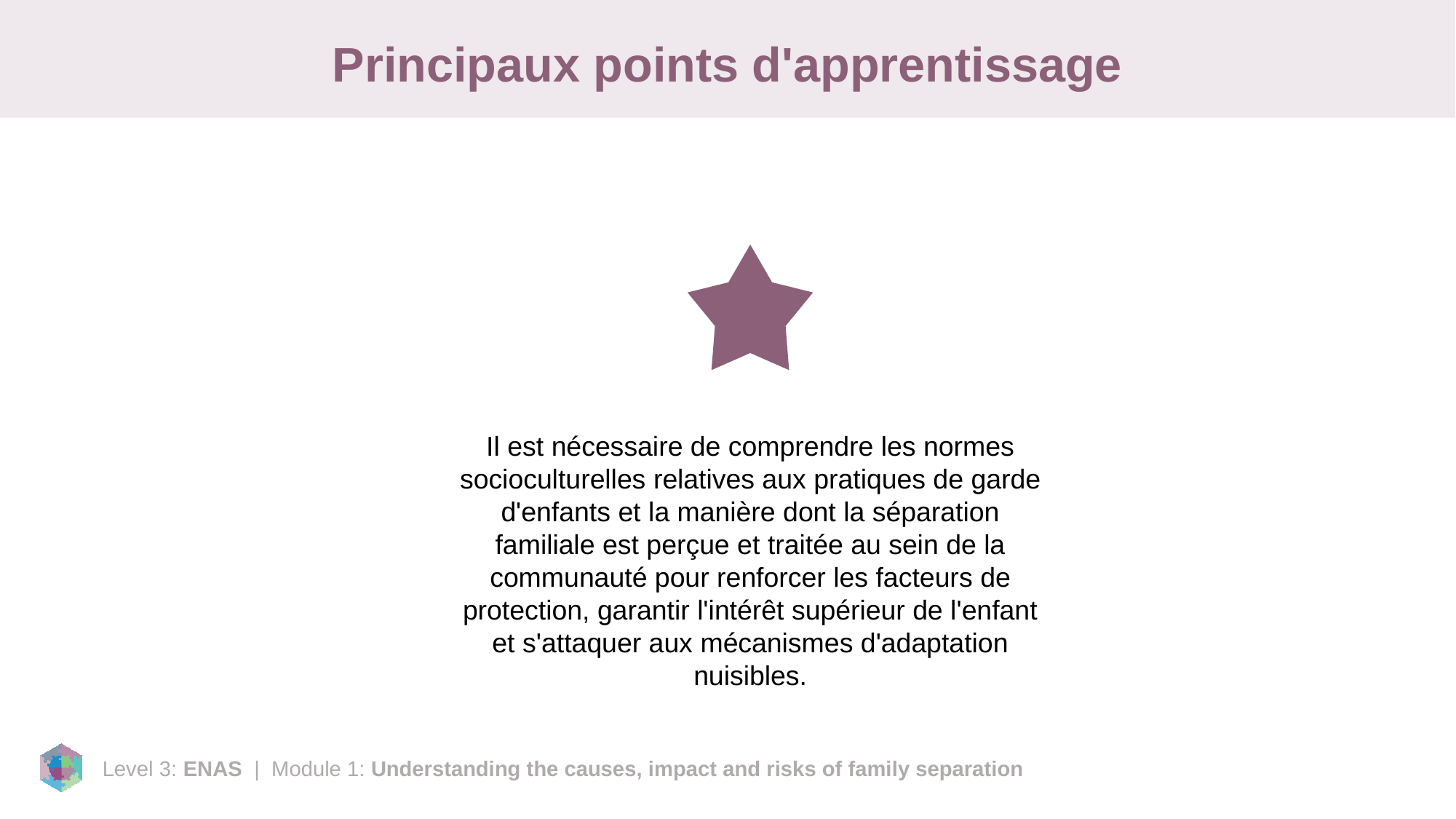

# Principaux points d'apprentissage

Il est nécessaire de comprendre les normes socioculturelles relatives aux pratiques de garde d'enfants et la manière dont la séparation familiale est perçue et traitée au sein de la communauté pour renforcer les facteurs de protection, garantir l'intérêt supérieur de l'enfant et s'attaquer aux mécanismes d'adaptation nuisibles.